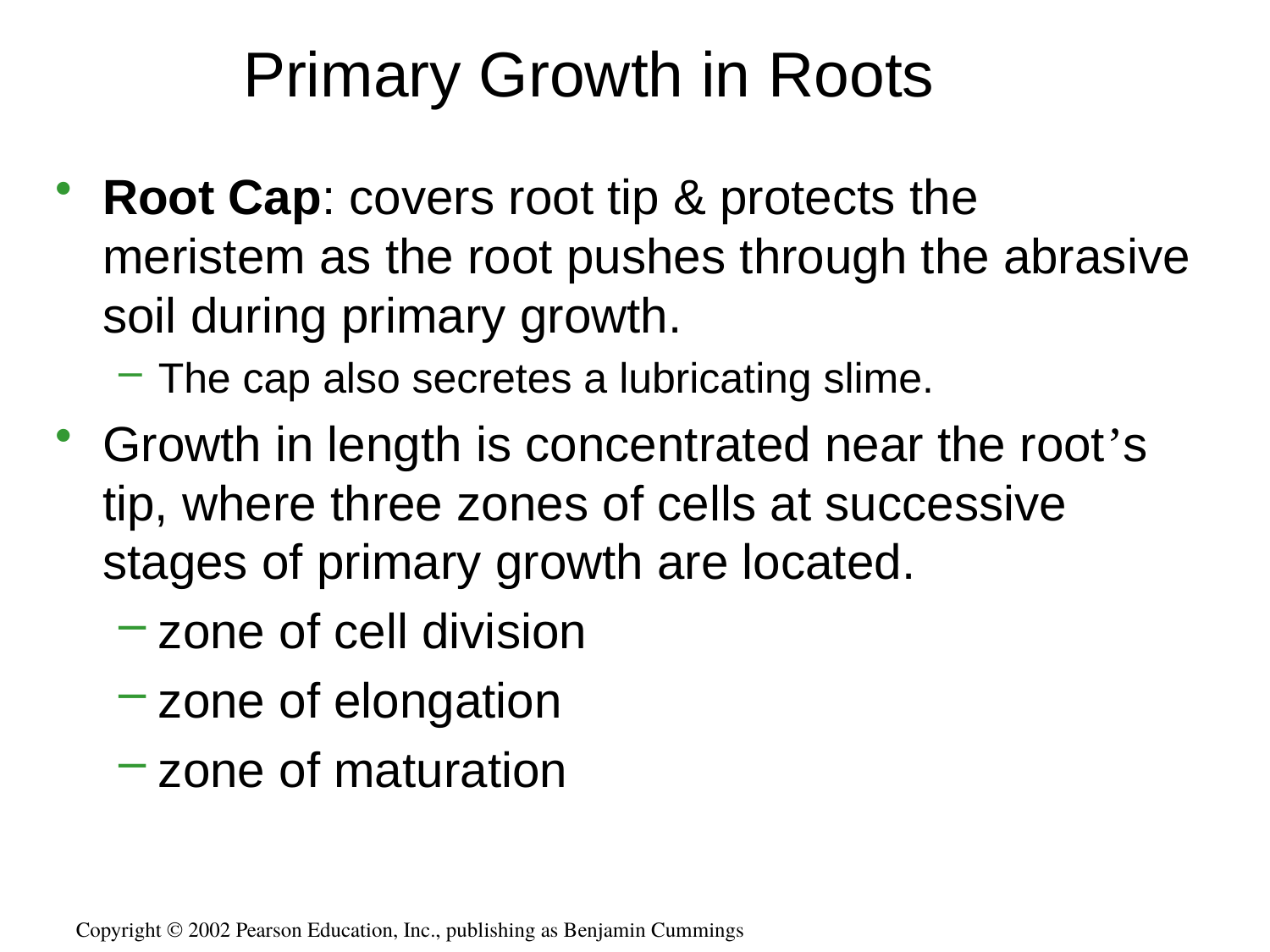

Primary Growth in Roots
Root Cap: covers root tip & protects the meristem as the root pushes through the abrasive soil during primary growth.
The cap also secretes a lubricating slime.
Growth in length is concentrated near the root’s tip, where three zones of cells at successive stages of primary growth are located.
zone of cell division
zone of elongation
zone of maturation
Copyright © 2002 Pearson Education, Inc., publishing as Benjamin Cummings